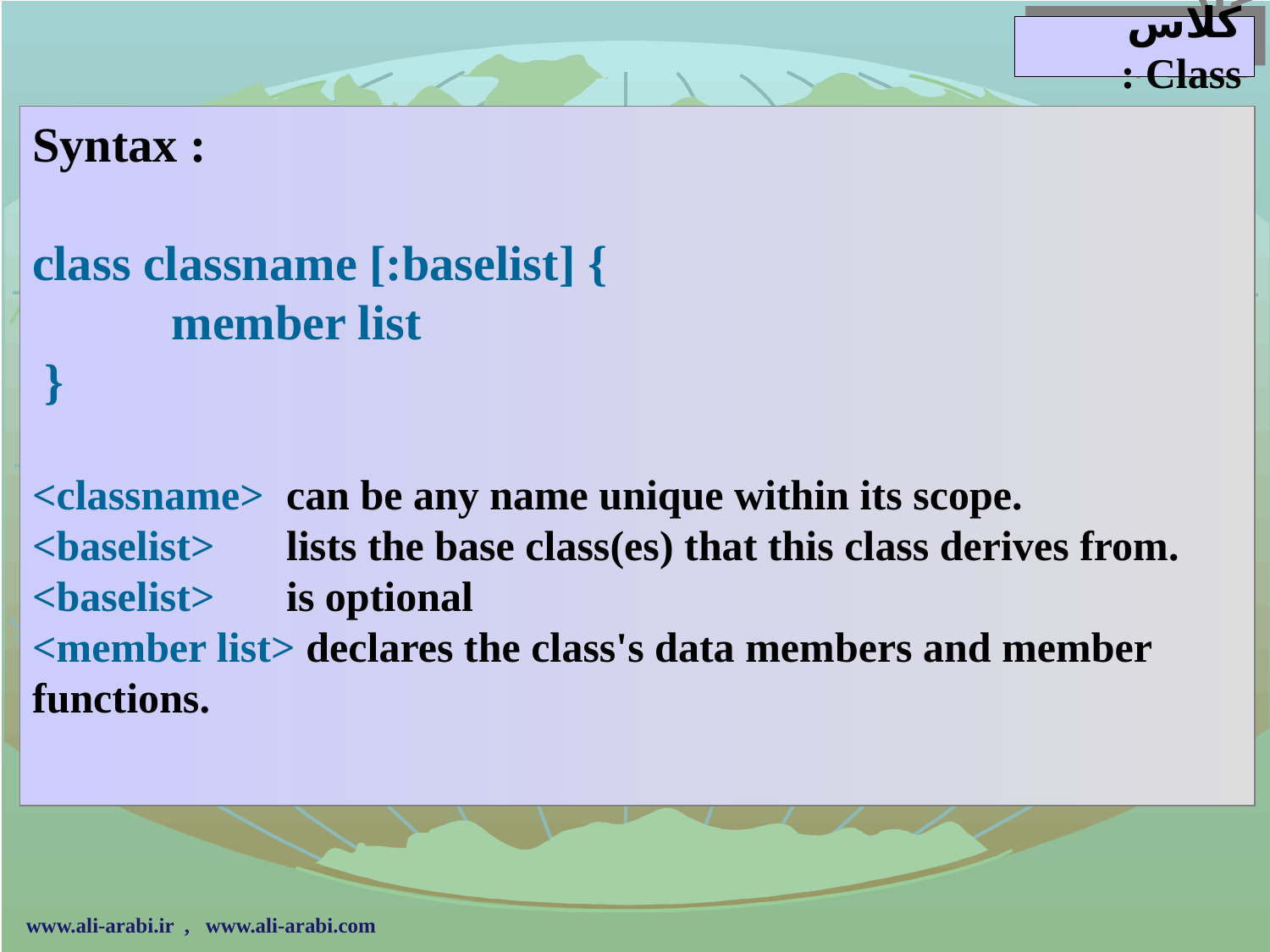

# کلاس Class :
Syntax :

class classname [:baselist] {
	 member list
 }

<classname> 	can be any name unique within its scope.
<baselist> 	lists the base class(es) that this class derives from.
<baselist> 	is optional
<member list> declares the class's data members and member functions.